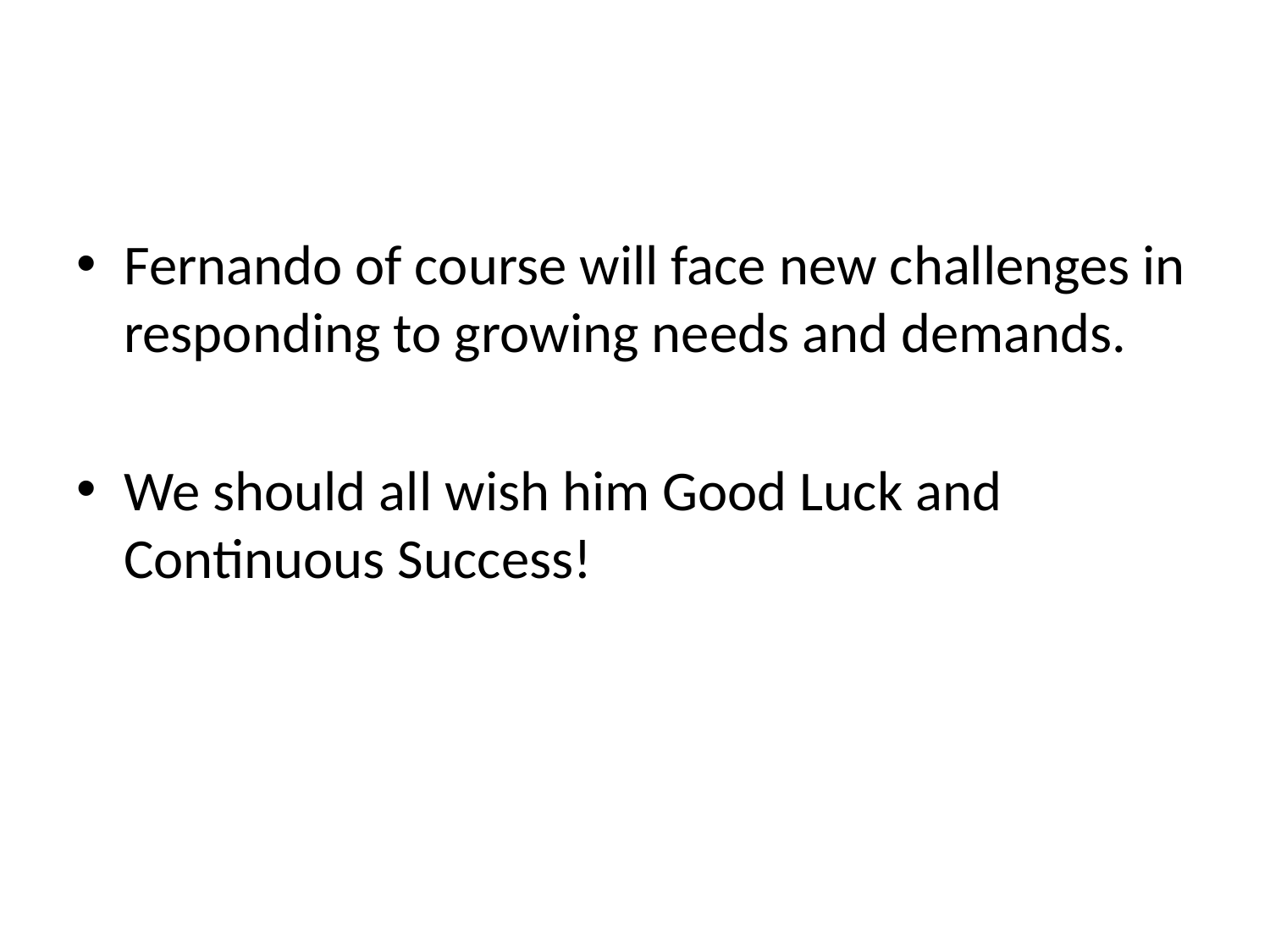

#
Fernando of course will face new challenges in responding to growing needs and demands.

We should all wish him Good Luck and Continuous Success!